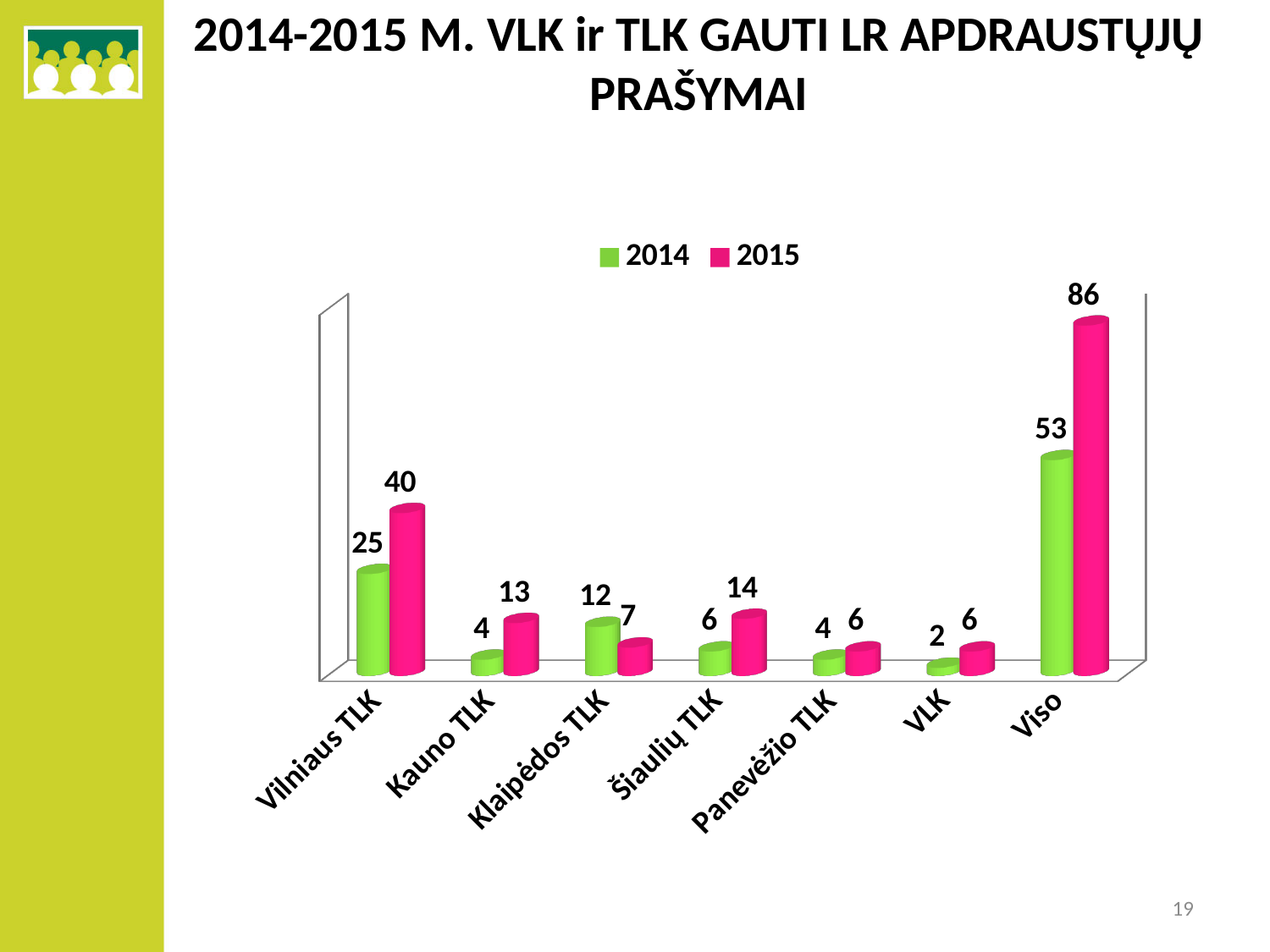

# 2014-2015 M. VLK ir TLK GAUTI LR APDRAUSTŲJŲ PRAŠYMAI

[unsupported chart]

19